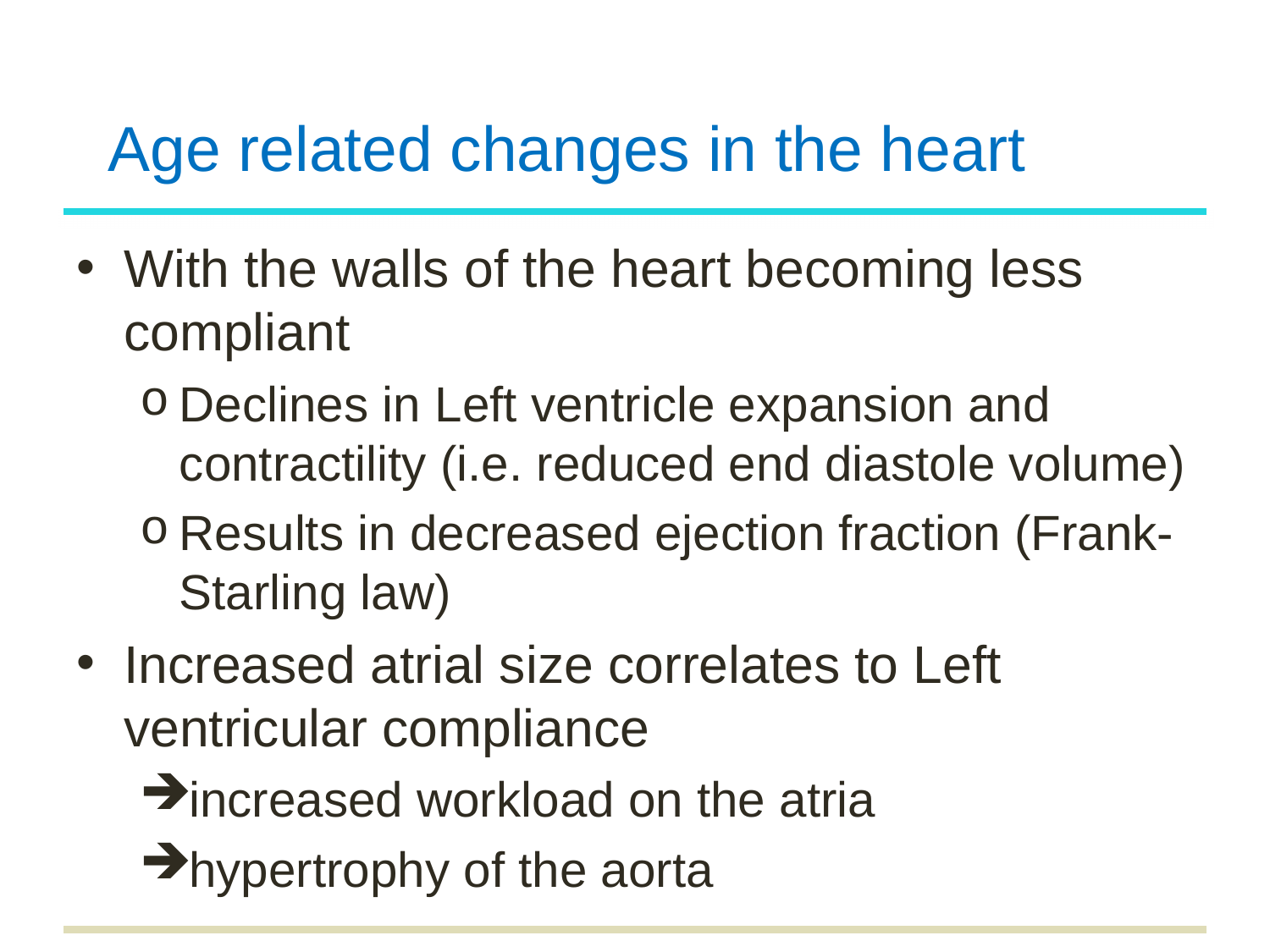

# Age related changes in the heart
With the walls of the heart becoming less compliant
Declines in Left ventricle expansion and contractility (i.e. reduced end diastole volume)
Results in decreased ejection fraction (Frank-Starling law)
Increased atrial size correlates to Left ventricular compliance
increased workload on the atria
hypertrophy of the aorta